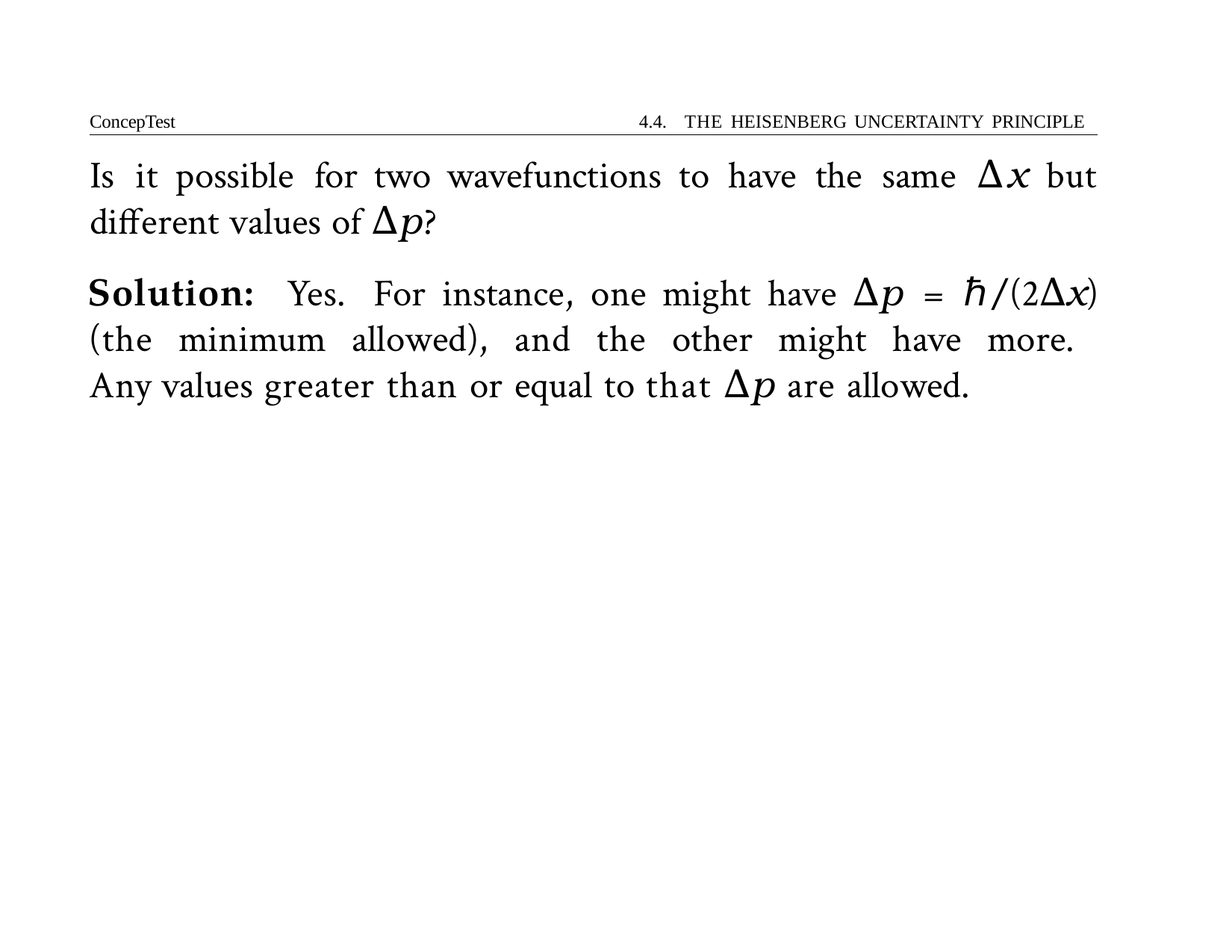

ConcepTest	4.4.  THE HEISENBERG UNCERTAINTY PRINCIPLE

Is	it	possible	for	two	wavefunctions	to	have	the	same	∆x	but different values of ∆p?
Solution:  Yes.  For instance, one might have ∆p = ℏ/(2∆x) (the minimum allowed), and the other might have more.  Any values greater than or equal to that ∆p are allowed.